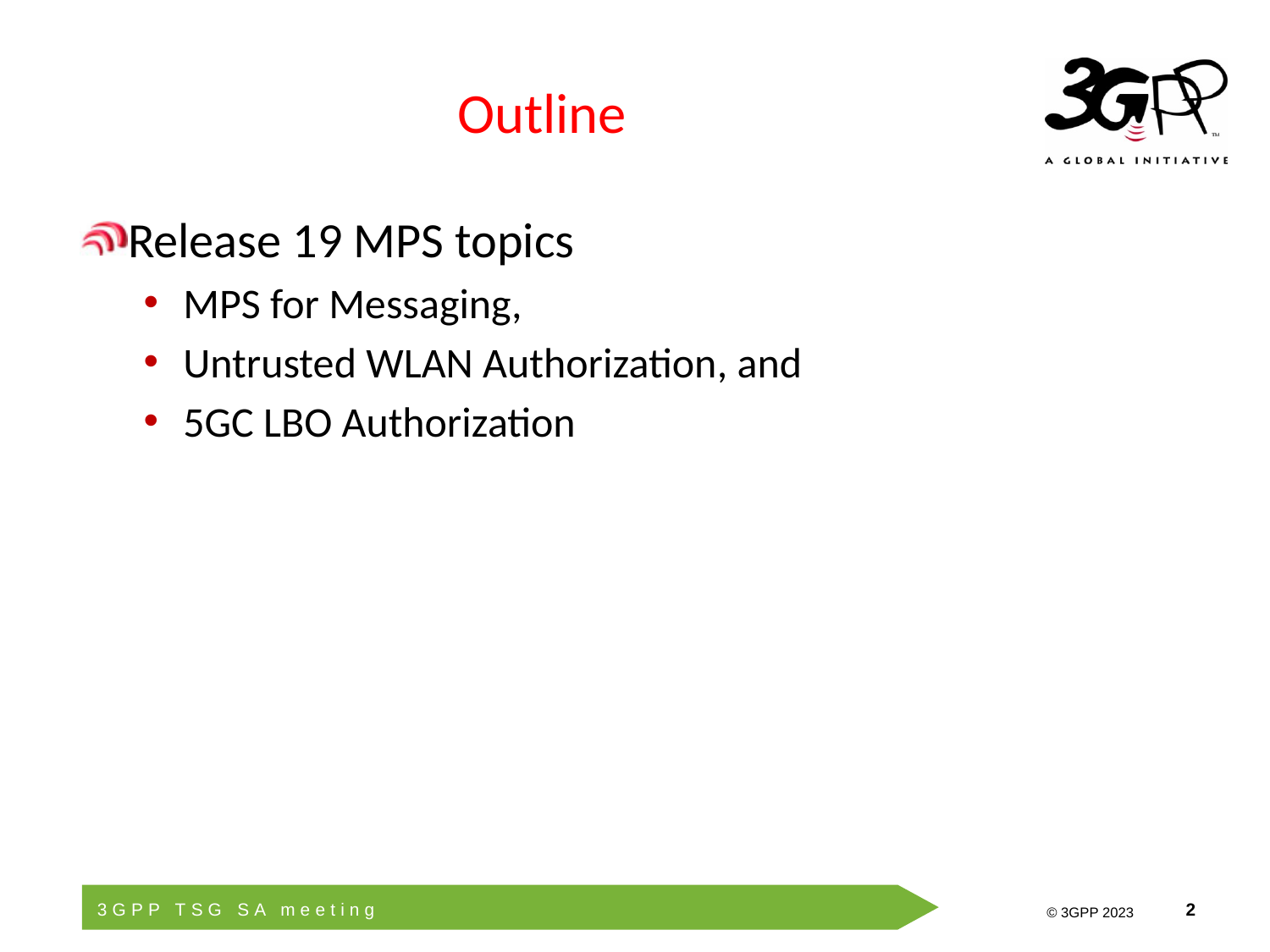

# Outline
Release 19 MPS topics
MPS for Messaging,
Untrusted WLAN Authorization, and
5GC LBO Authorization